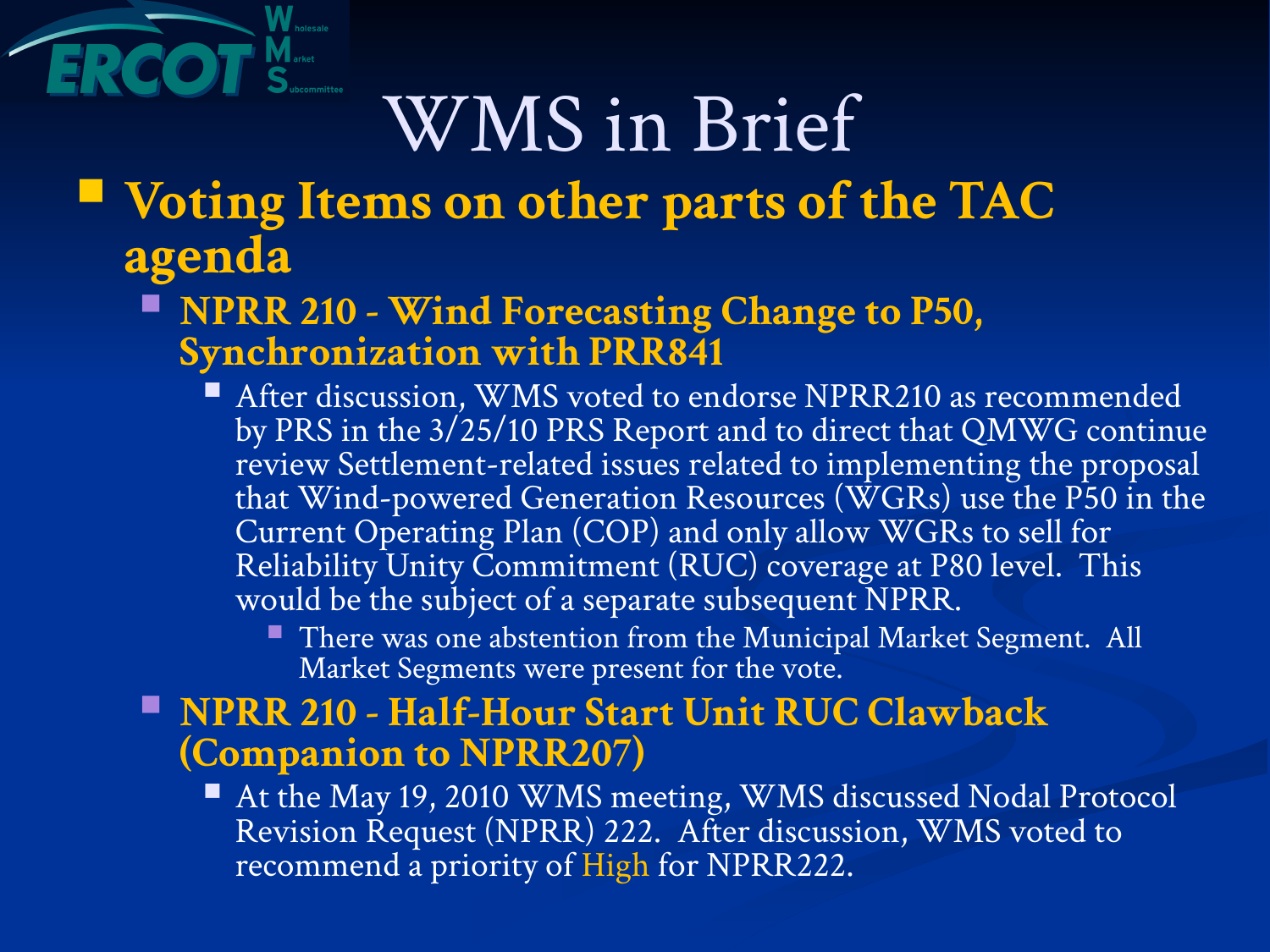

# WMS in Brief
Voting Items on other parts of the TAC agenda
NPRR 210 - Wind Forecasting Change to P50, Synchronization with PRR841
After discussion, WMS voted to endorse NPRR210 as recommended by PRS in the 3/25/10 PRS Report and to direct that QMWG continue review Settlement-related issues related to implementing the proposal that Wind-powered Generation Resources (WGRs) use the P50 in the Current Operating Plan (COP) and only allow WGRs to sell for Reliability Unity Commitment (RUC) coverage at P80 level.  This would be the subject of a separate subsequent NPRR.
There was one abstention from the Municipal Market Segment.  All Market Segments were present for the vote.
NPRR 210 - Half-Hour Start Unit RUC Clawback (Companion to NPRR207)
At the May 19, 2010 WMS meeting, WMS discussed Nodal Protocol Revision Request (NPRR) 222.  After discussion, WMS voted to recommend a priority of High for NPRR222.